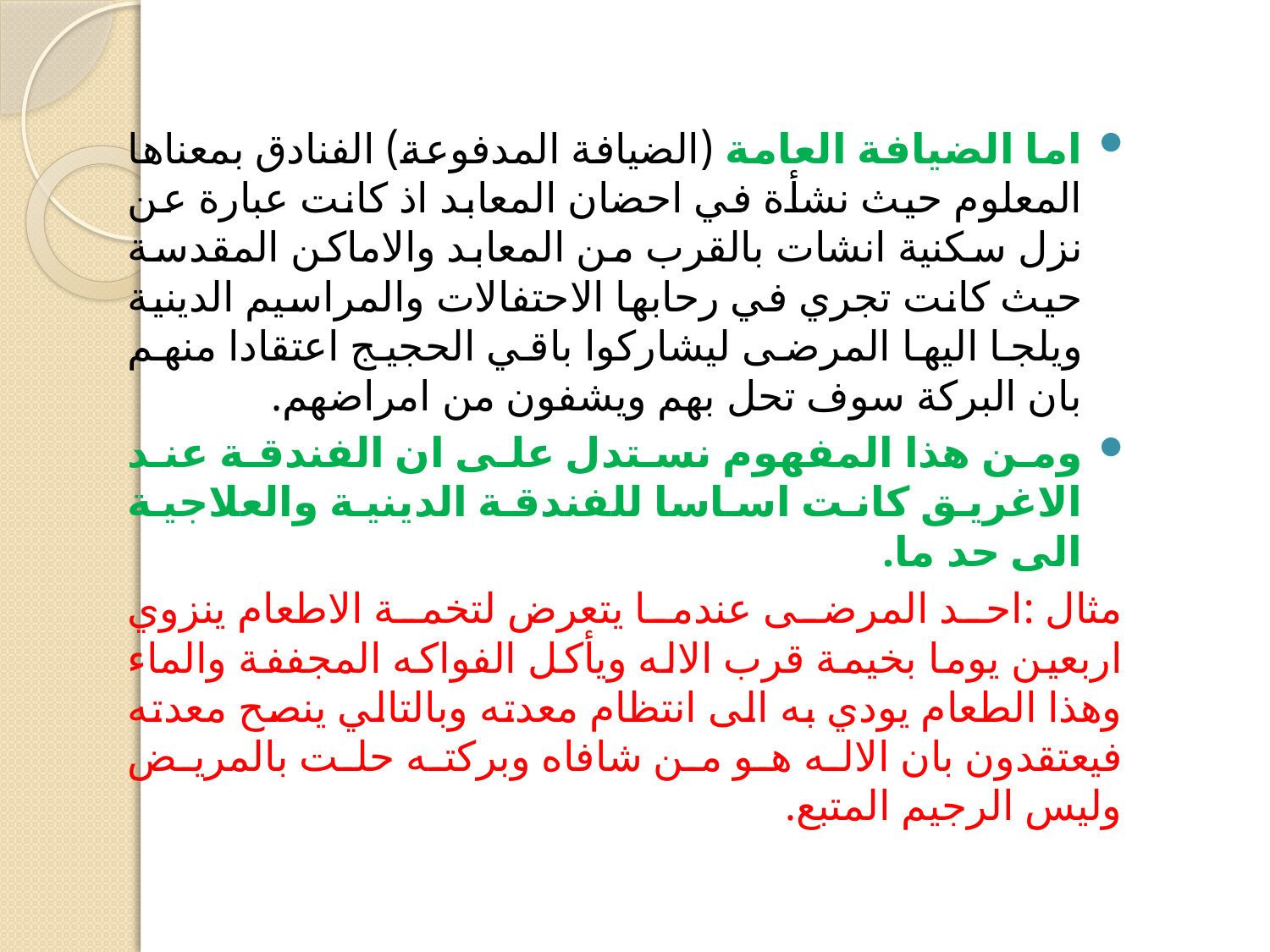

اما الضيافة العامة (الضيافة المدفوعة) الفنادق بمعناها المعلوم حيث نشأة في احضان المعابد اذ كانت عبارة عن نزل سكنية انشات بالقرب من المعابد والاماكن المقدسة حيث كانت تجري في رحابها الاحتفالات والمراسيم الدينية ويلجا اليها المرضى ليشاركوا باقي الحجيج اعتقادا منهم بان البركة سوف تحل بهم ويشفون من امراضهم.
ومن هذا المفهوم نستدل على ان الفندقة عند الاغريق كانت اساسا للفندقة الدينية والعلاجية الى حد ما.
مثال :احد المرضى عندما يتعرض لتخمة الاطعام ينزوي اربعين يوما بخيمة قرب الاله ويأكل الفواكه المجففة والماء وهذا الطعام يودي به الى انتظام معدته وبالتالي ينصح معدته فيعتقدون بان الاله هو من شافاه وبركته حلت بالمريض وليس الرجيم المتبع.